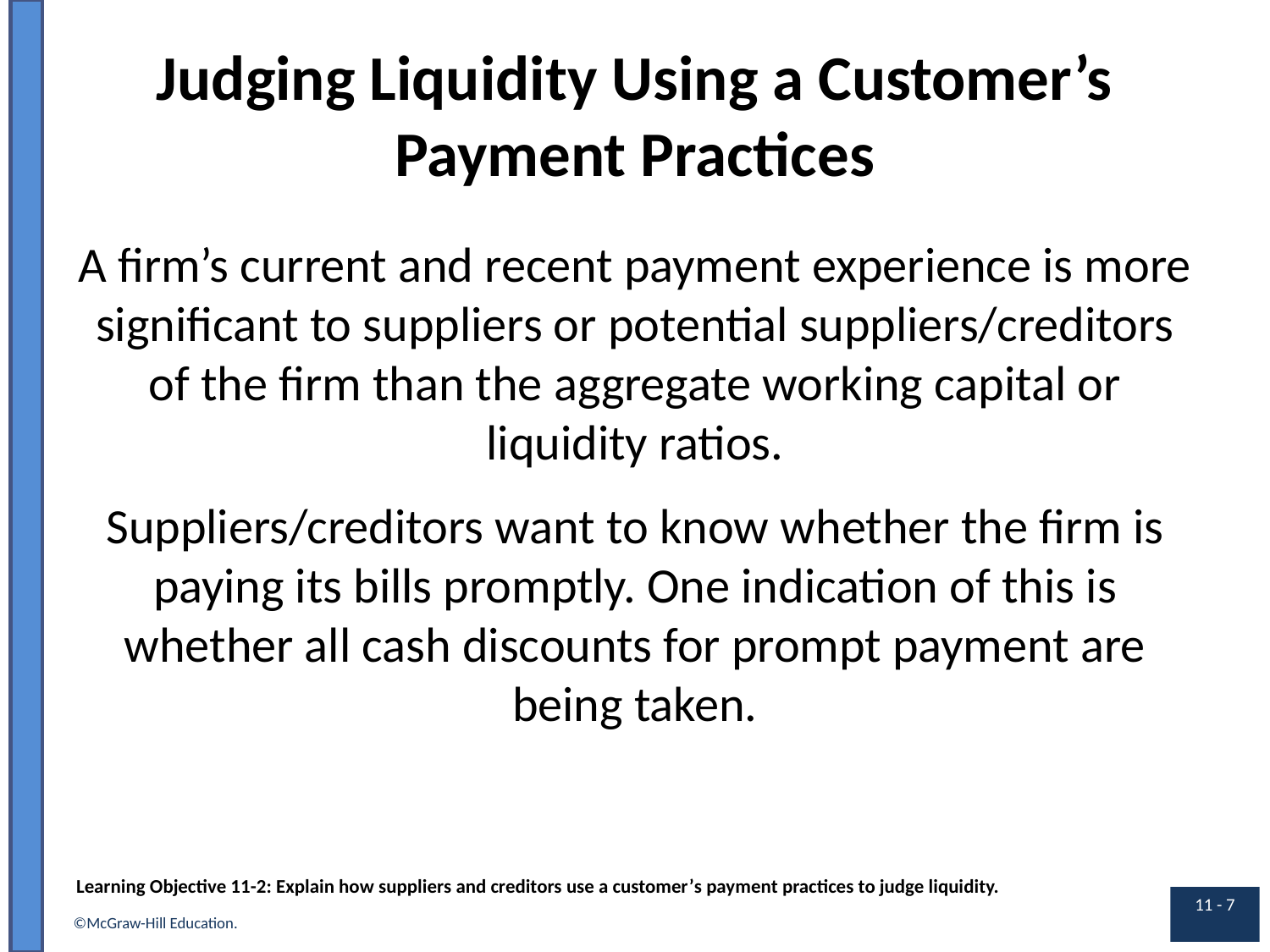

# Judging Liquidity Using a Customer’s Payment Practices
A firm’s current and recent payment experience is more significant to suppliers or potential suppliers/creditors of the firm than the aggregate working capital or liquidity ratios.
Suppliers/creditors want to know whether the firm is paying its bills promptly. One indication of this is whether all cash discounts for prompt payment are being taken.
Learning Objective 11-2: Explain how suppliers and creditors use a customer’s payment practices to judge liquidity.